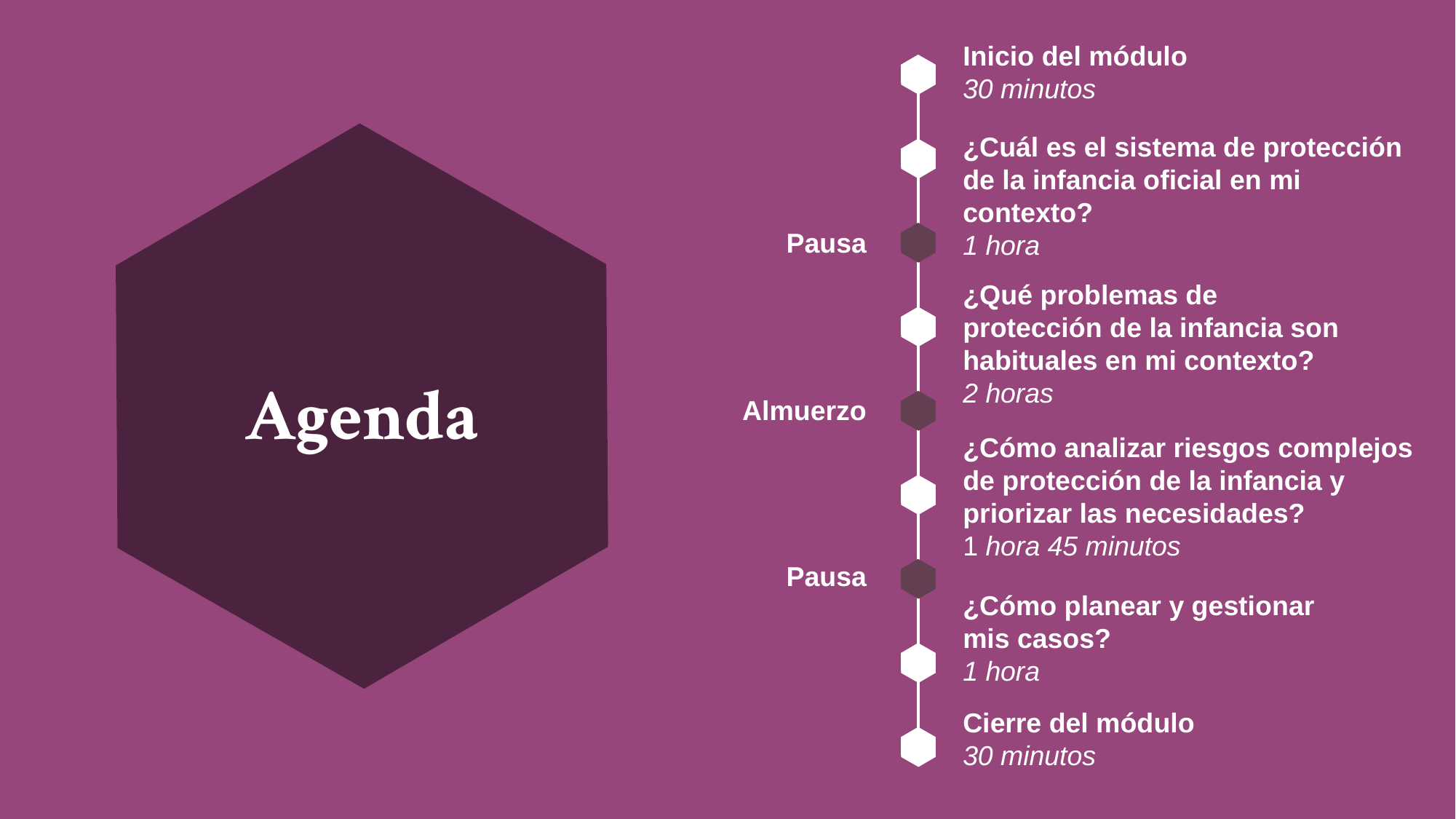

Inicio del módulo
30 minutos

¿Cuál es el sistema de protección de la infancia oficial en mi contexto?
1 hora

Pausa

¿Qué problemas de protección de la infancia son habituales en mi contexto?
2 horas

# Agenda
Almuerzo

¿Cómo analizar riesgos complejos de protección de la infancia y priorizar las necesidades?
1 hora 45 minutos

Pausa

¿Cómo planear y gestionar mis casos?
1 hora

Cierre del módulo
30 minutos